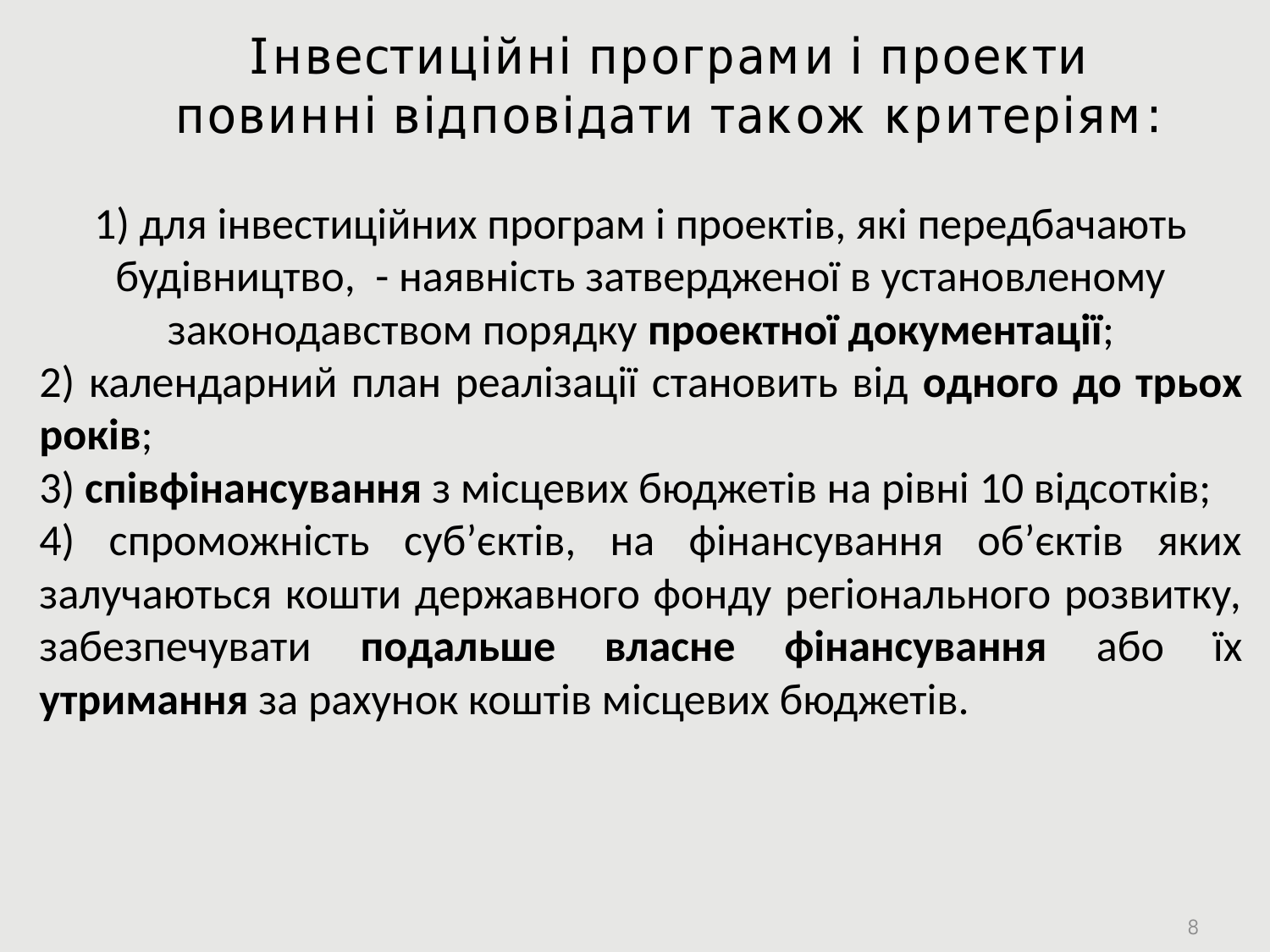

Інвестиційні програми і проекти повинні відповідати також критеріям:
1) для інвестиційних програм і проектів, які передбачають будівництво,  - наявність затвердженої в установленому законодавством порядку проектної документації;
2) календарний план реалізації становить від одного до трьох років;
3) співфінансування з місцевих бюджетів на рівні 10 відсотків;
4) спроможність суб’єктів, на фінансування об’єктів яких залучаються кошти державного фонду регіонального розвитку, забезпечувати подальше власне фінансування або їх утримання за рахунок коштів місцевих бюджетів.
8